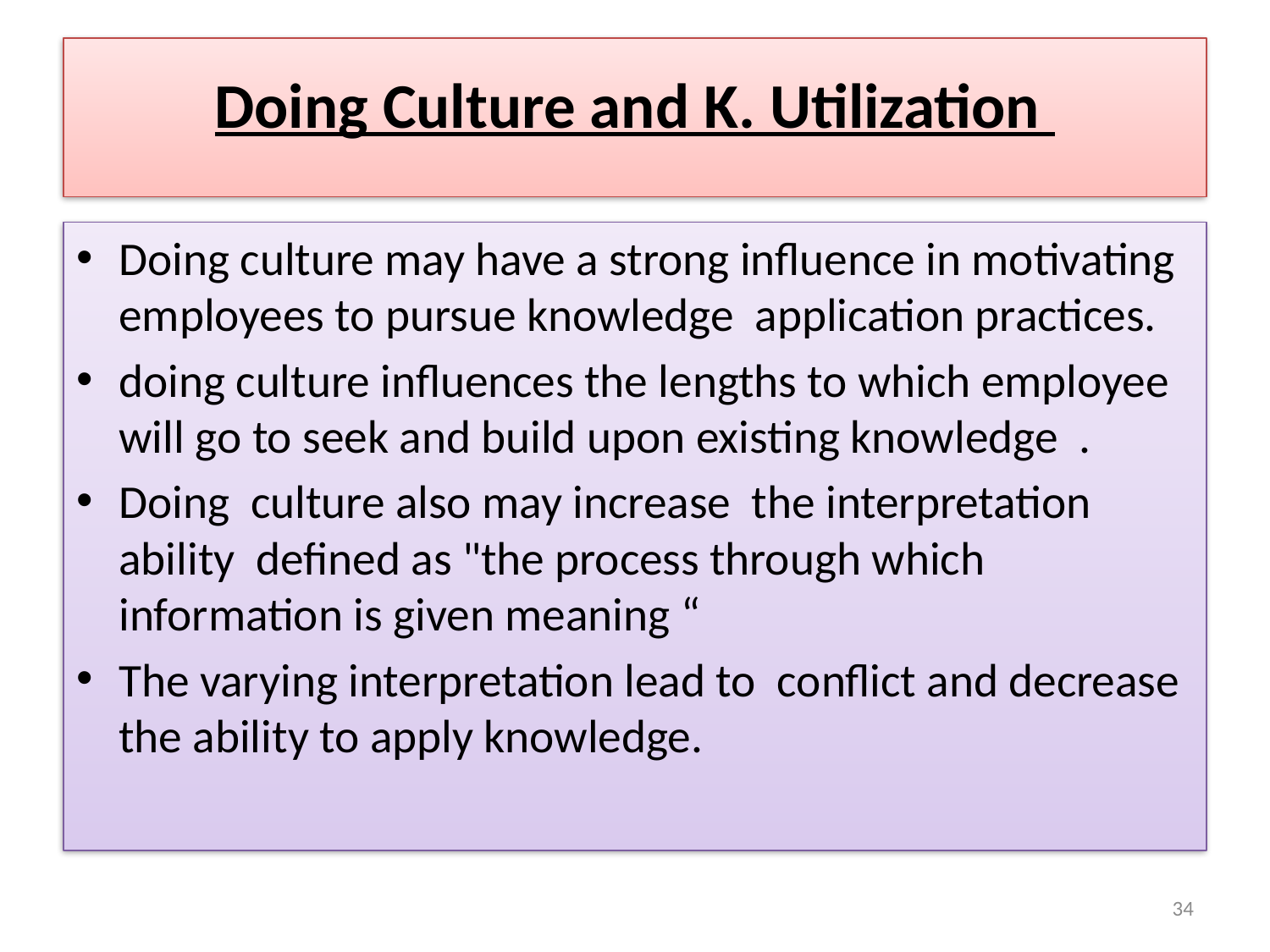

# Doing Culture and K. Utilization
Doing culture may have a strong influence in motivating employees to pursue knowledge  application practices.
doing culture influences the lengths to which employee will go to seek and build upon existing knowledge  .
Doing  culture also may increase  the interpretation ability  defined as "the process through which information is given meaning “
The varying interpretation lead to  conflict and decrease the ability to apply knowledge.
34